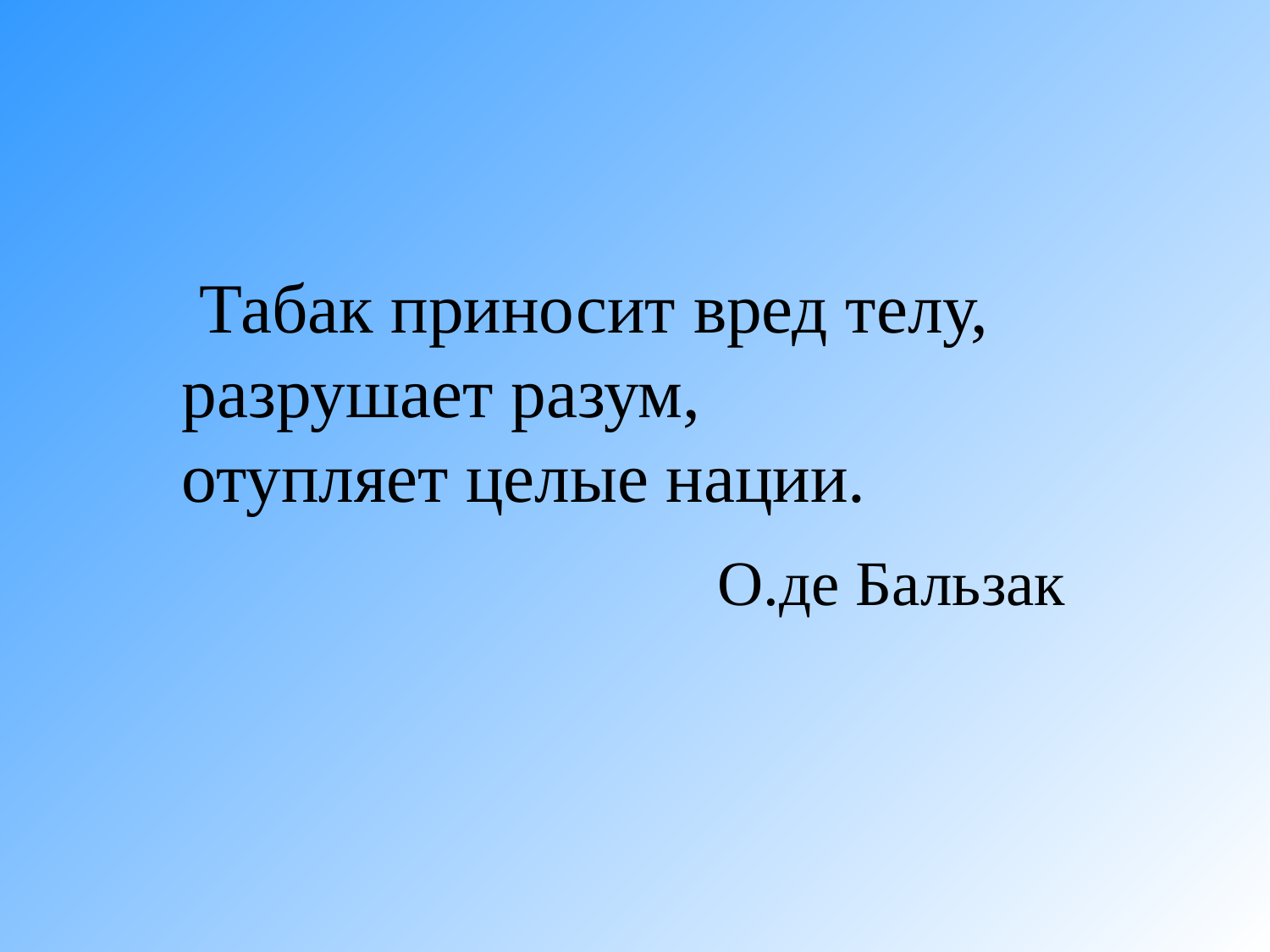

Табак приносит вред телу,
разрушает разум,
отупляет целые нации.
О.де Бальзак